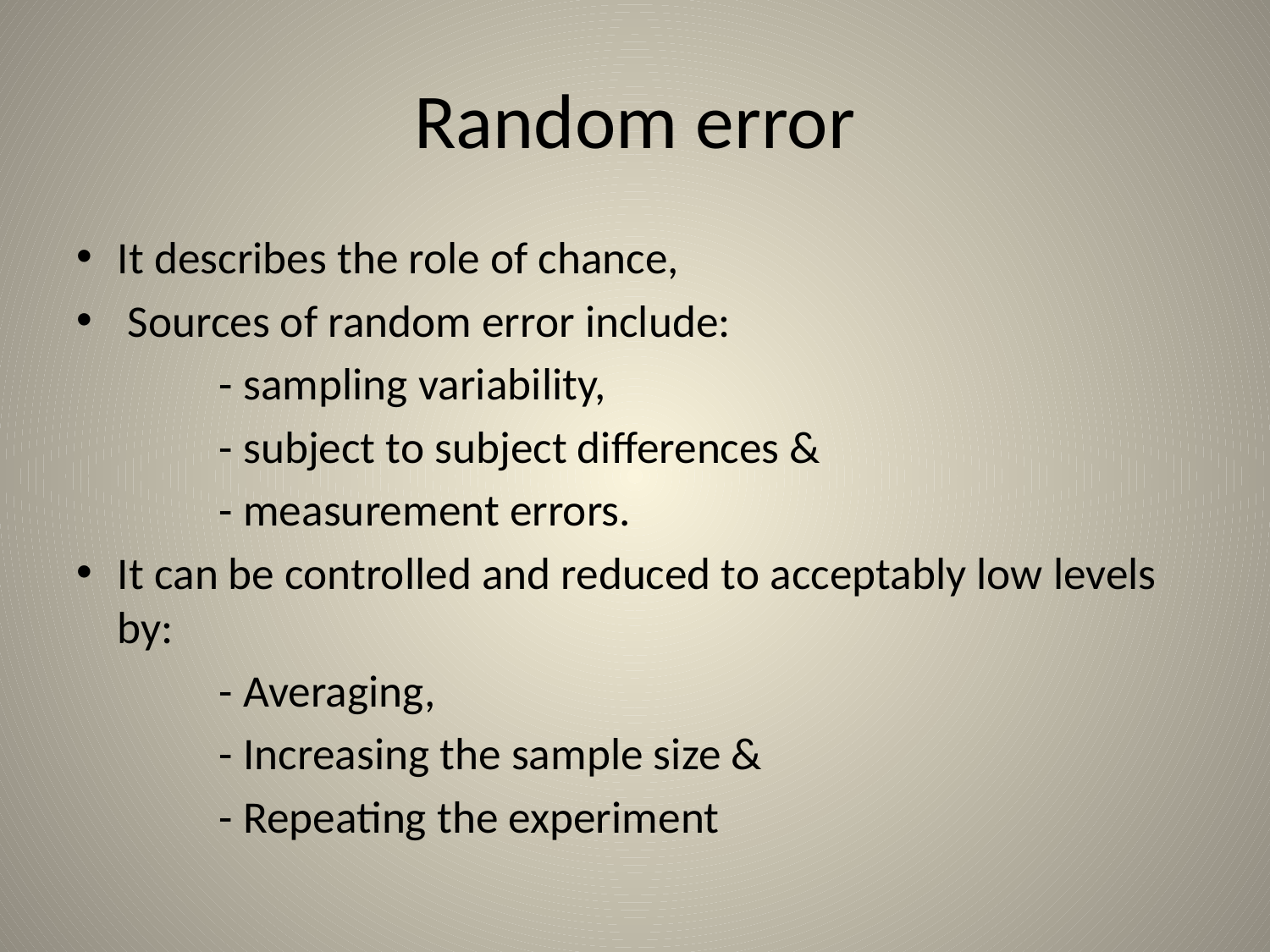

# Random error
It describes the role of chance,
 Sources of random error include:
		- sampling variability,
		- subject to subject differences &
		- measurement errors.
It can be controlled and reduced to acceptably low levels by:
		- Averaging,
		- Increasing the sample size &
		- Repeating the experiment